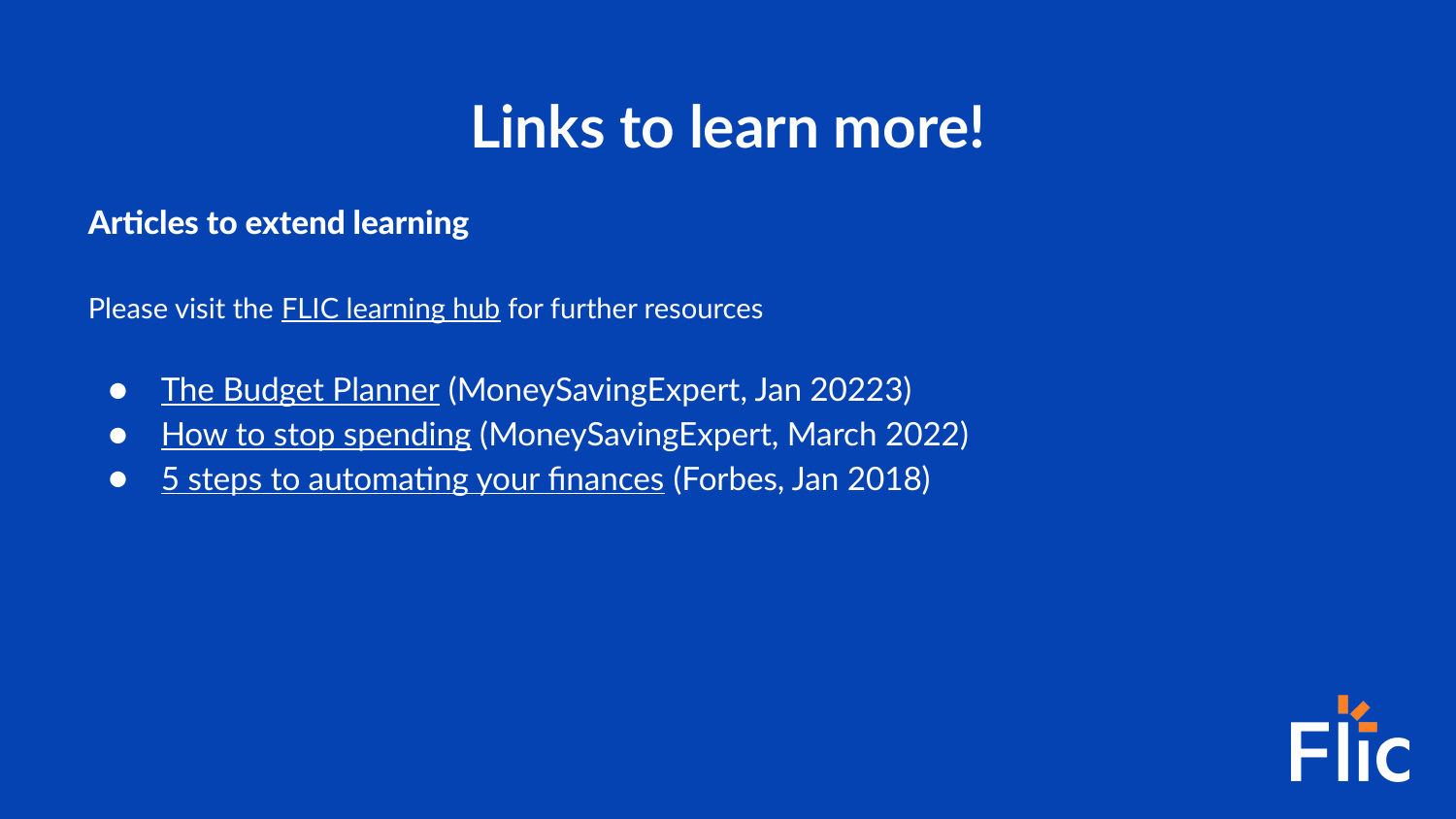

Links to learn more!
Articles to extend learning

Please visit the FLIC learning hub for further resources

The Budget Planner (MoneySavingExpert, Jan 20223)
How to stop spending (MoneySavingExpert, March 2022)
5 steps to automating your finances (Forbes, Jan 2018)